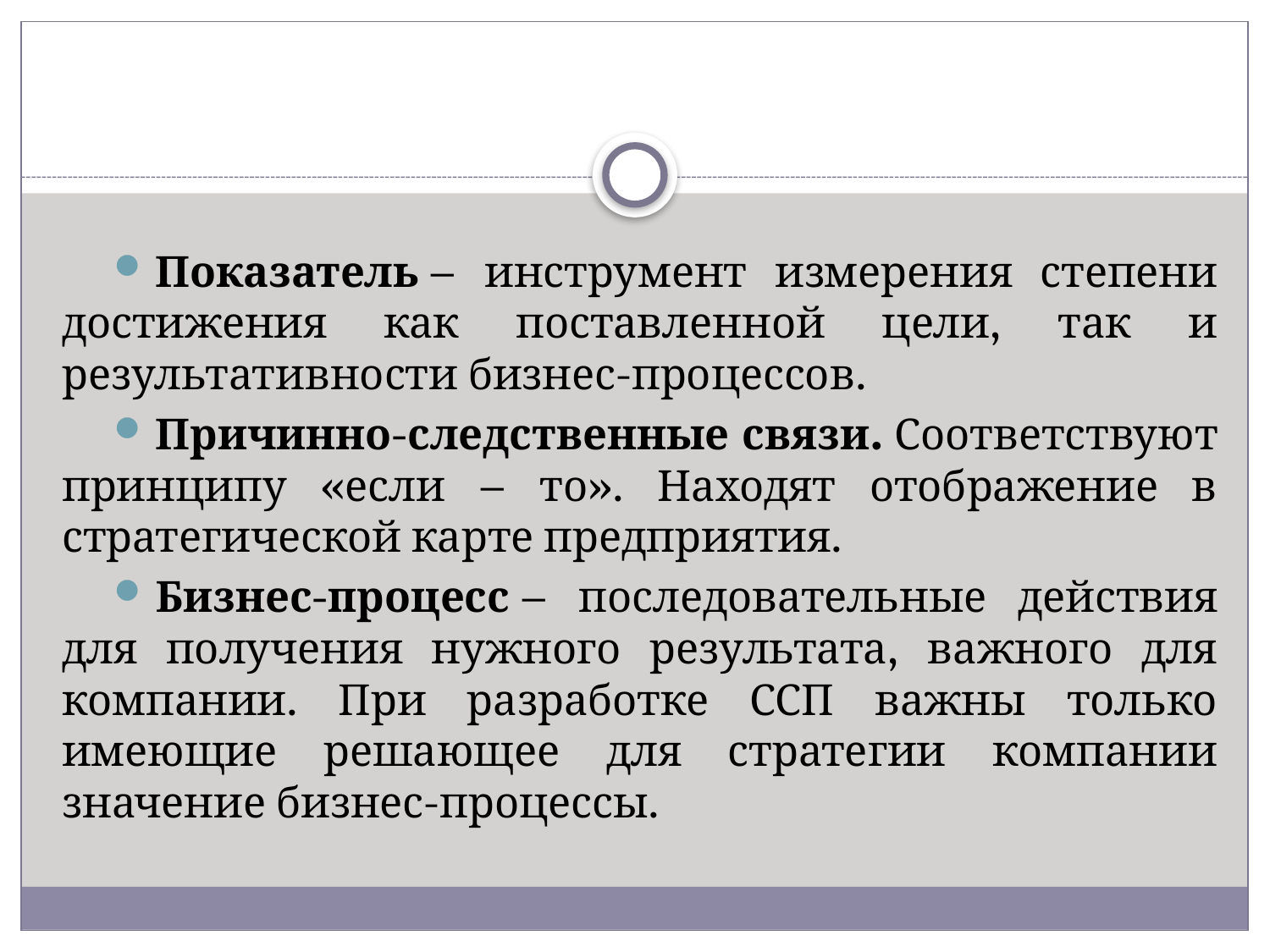

Показатель – инструмент измерения степени достижения как поставленной цели, так и результативности бизнес-процессов.
Причинно-следственные связи. Соответствуют принципу «если – то». Находят отображение в стратегической карте предприятия.
Бизнес-процесс – последовательные действия для получения нужного результата, важного для компании. При разработке ССП важны только имеющие решающее для стратегии компании значение бизнес-процессы.